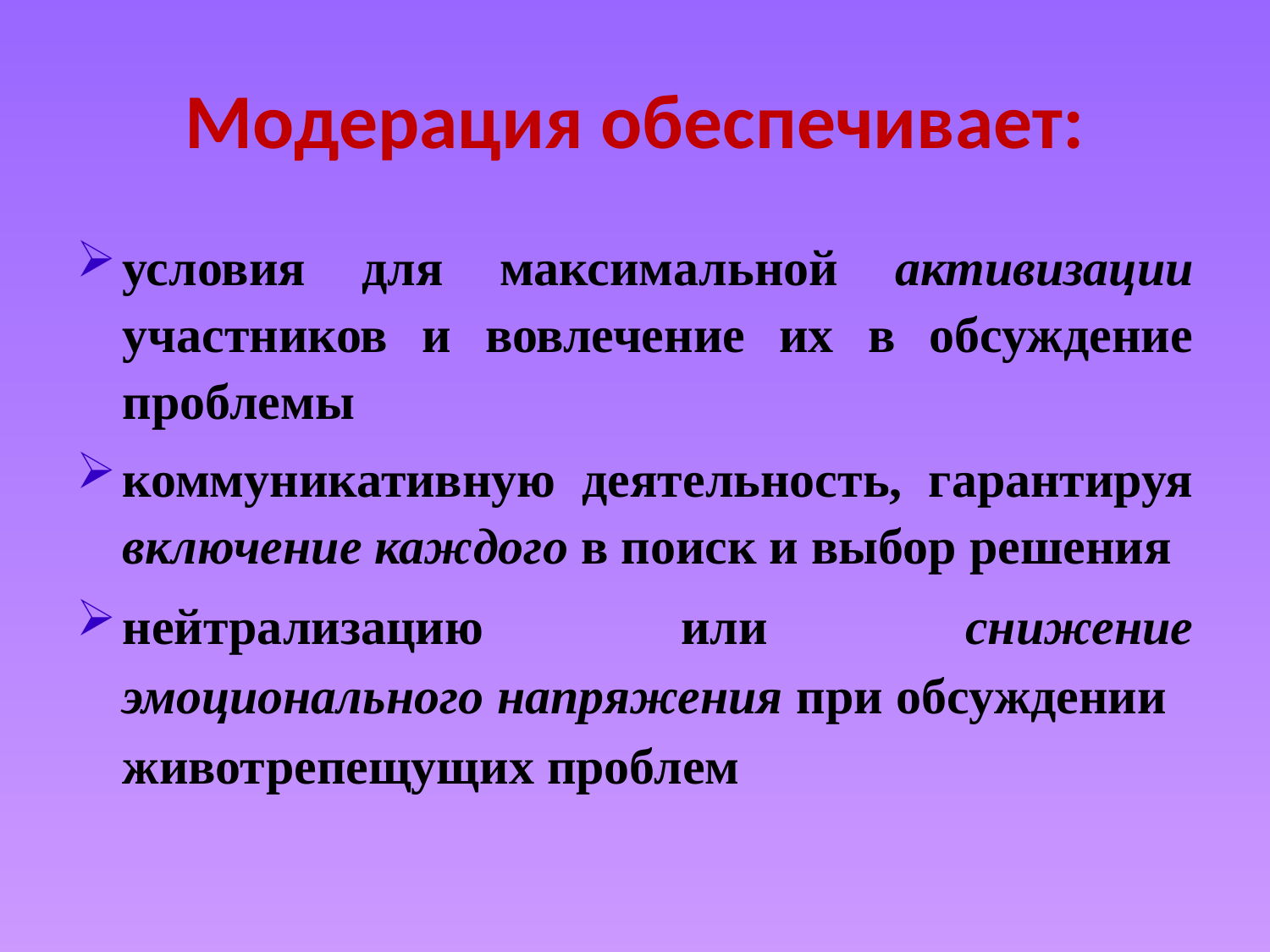

# Модерация обеспечивает:
условия для максимальной активизации участников и вовлечение их в обсуждение проблемы
коммуникативную деятельность, гарантируя включение каждого в поиск и выбор решения
нейтрализацию или снижение эмоционального напряжения при обсуждении   животрепещущих проблем